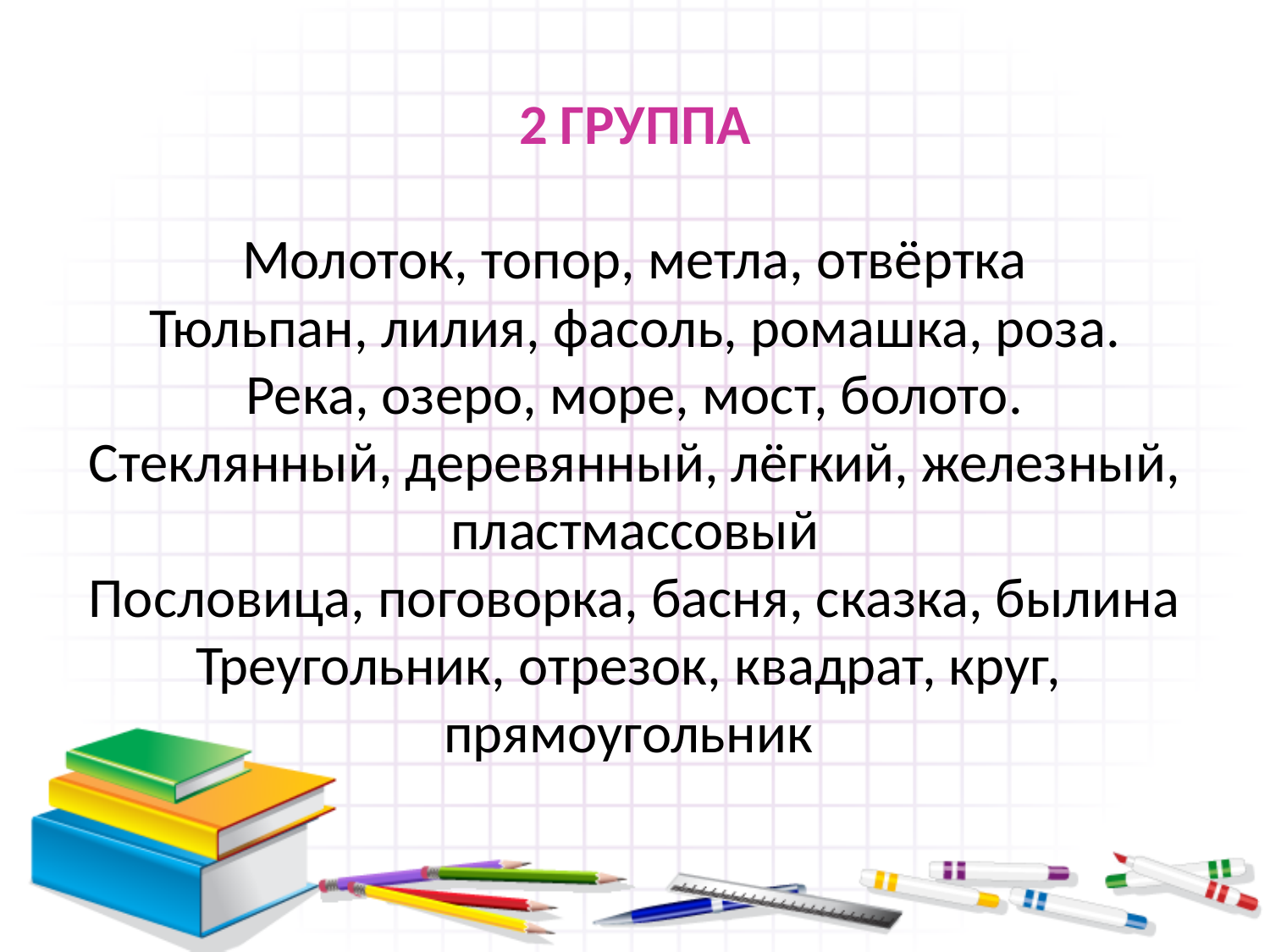

# 2 ГРУППА Молоток, топор, метла, отвёртка Тюльпан, лилия, фасоль, ромашка, роза. Река, озеро, море, мост, болото. Стеклянный, деревянный, лёгкий, железный, пластмассовый Пословица, поговорка, басня, сказка, былина Треугольник, отрезок, квадрат, круг, прямоугольник